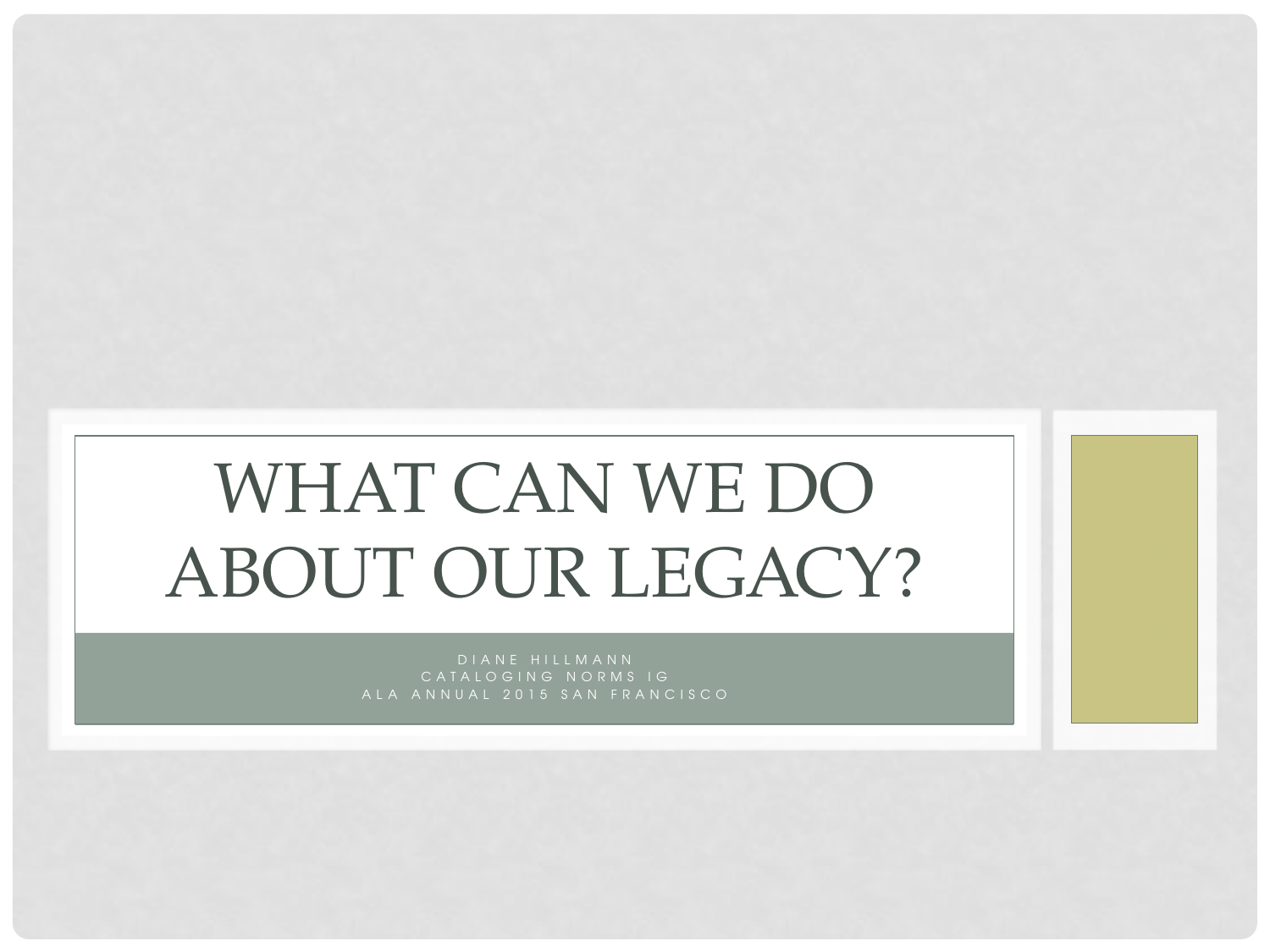

# What Can We Do About Our Legacy?
Diane Hillmann
Cataloging Norms IG
ALA Annual 2015 San Francisco